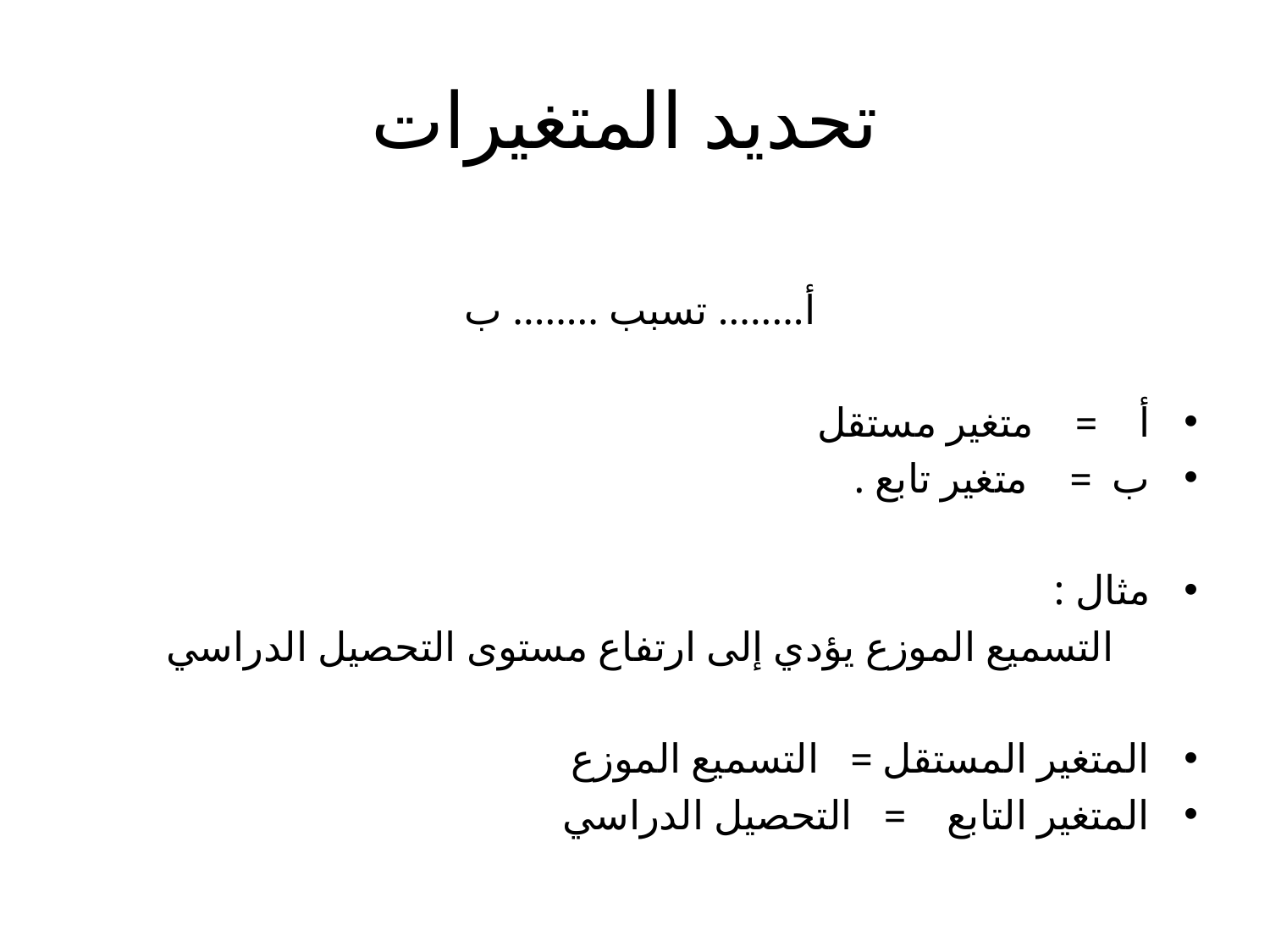

# تحديد المتغيرات

أ........ تسبب ........ ب

أ    =    متغير مستقل
ب  =    متغير تابع .

مثال :
التسميع الموزع يؤدي إلى ارتفاع مستوى التحصيل الدراسي

المتغير المستقل =   التسميع الموزع
المتغير التابع    =   التحصيل الدراسي